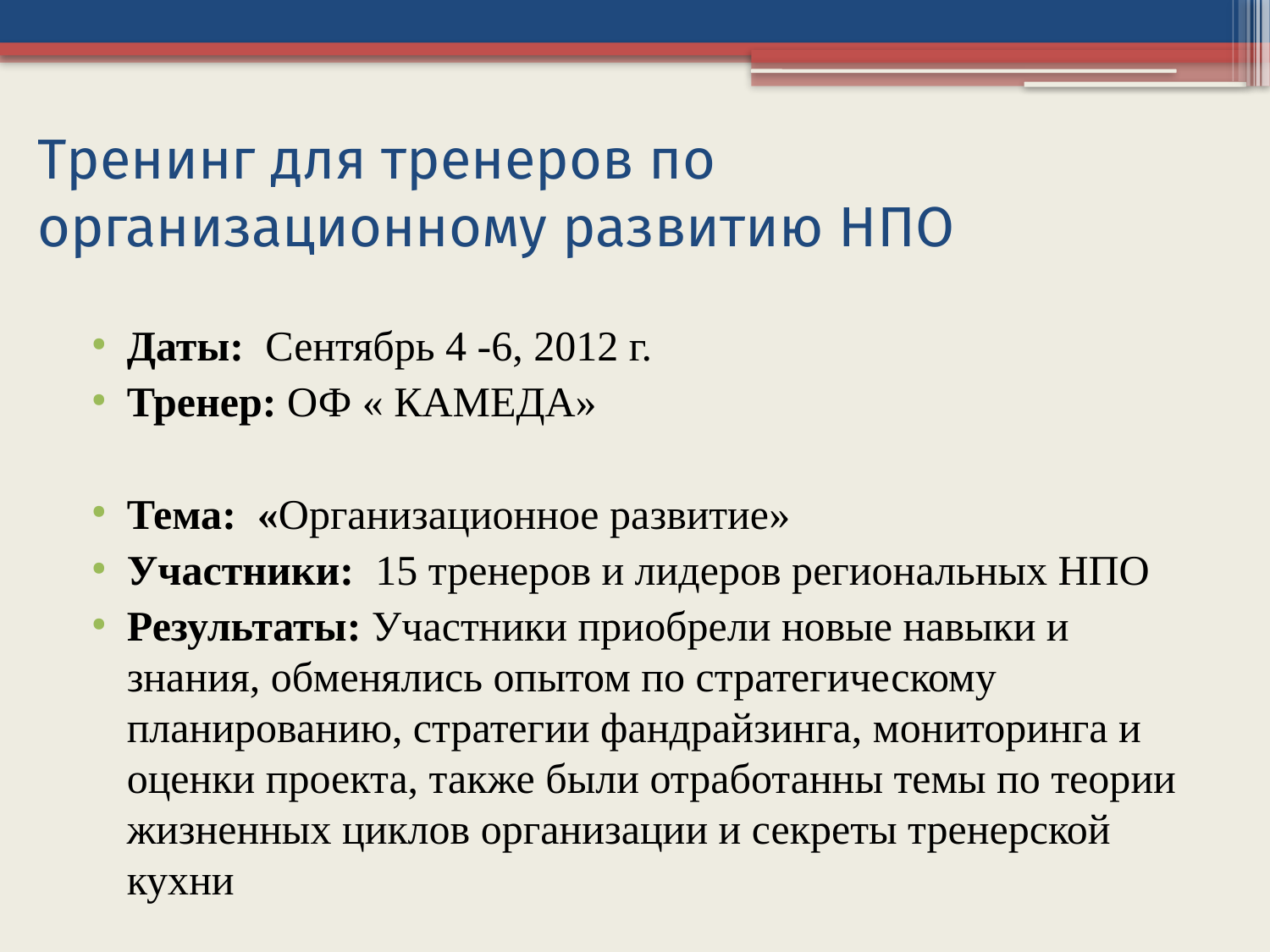

# Тренинг для тренеров по организационному развитию НПО
Даты:  Сентябрь 4 -6, 2012 г.
Тренер: ОФ « КАМЕДА»

Тема:  «Организационное развитие»
Участники:  15 тренеров и лидеров региональных НПО
Результаты: Участники приобрели новые навыки и знания, обменялись опытом по стратегическому планированию, стратегии фандрайзинга, мониторинга и оценки проекта, также были отработанны темы по теории жизненных циклов организации и секреты тренерской кухни